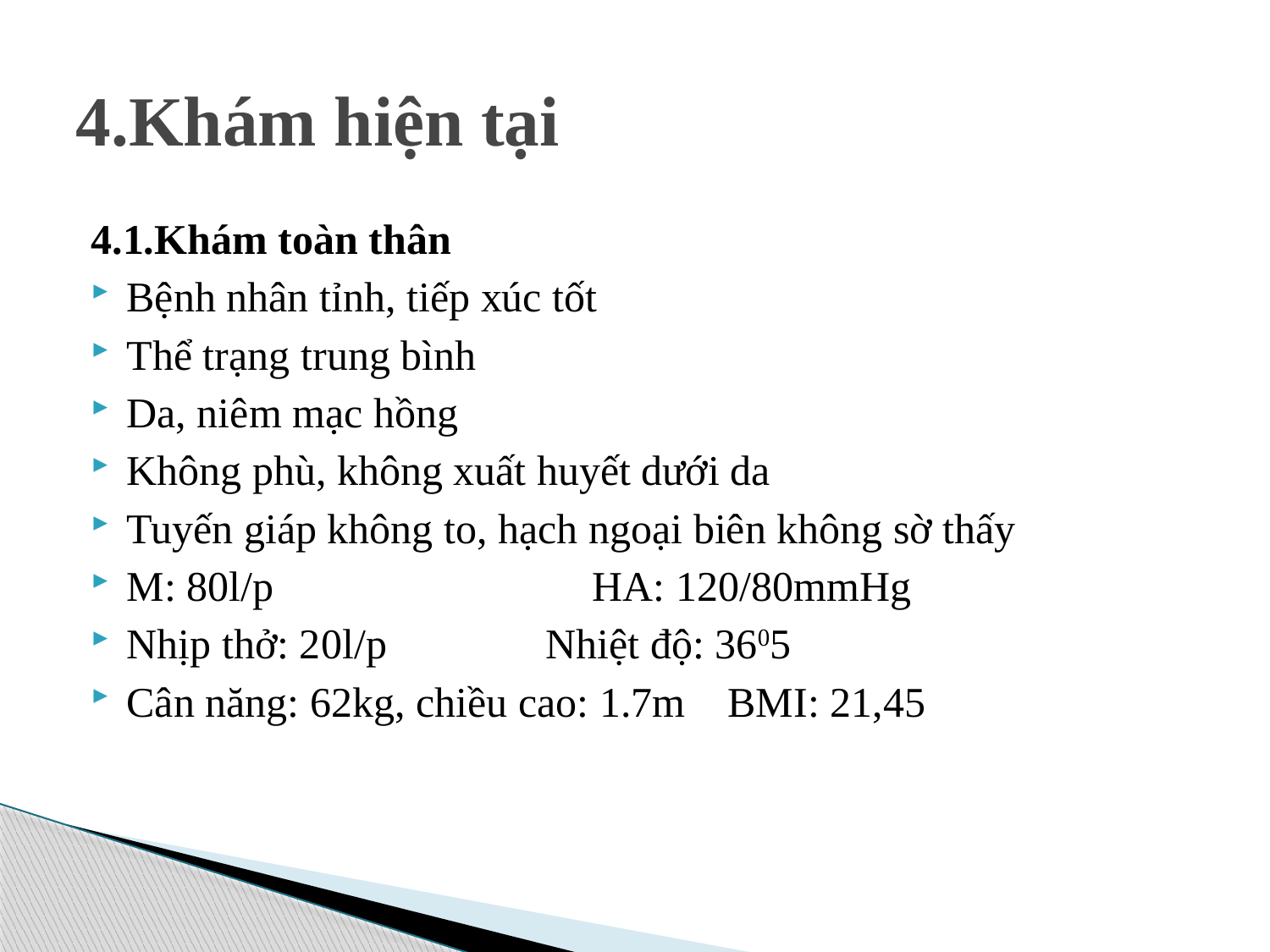

# 4.Khám hiện tại
4.1.Khám toàn thân
Bệnh nhân tỉnh, tiếp xúc tốt
Thể trạng trung bình
Da, niêm mạc hồng
Không phù, không xuất huyết dưới da
Tuyến giáp không to, hạch ngoại biên không sờ thấy
M: 80l/p		        HA: 120/80mmHg
Nhịp thở: 20l/p               Nhiệt độ: 3605
Cân năng: 62kg, chiều cao: 1.7m    BMI: 21,45